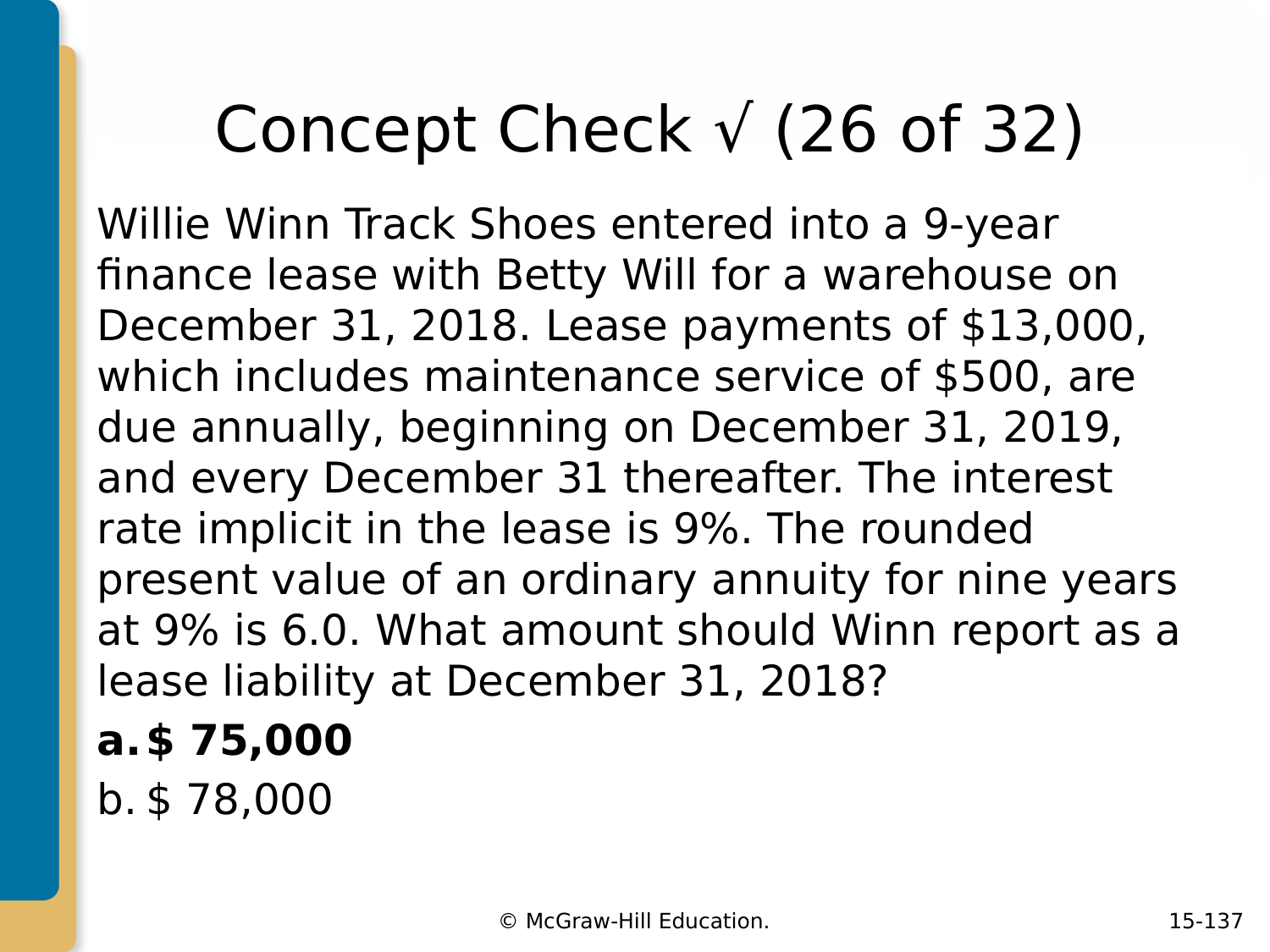

# Concept Check √ (26 of 32)
Willie Winn Track Shoes entered into a 9-year finance lease with Betty Will for a warehouse on December 31, 2018. Lease payments of $13,000, which includes maintenance service of $500, are due annually, beginning on December 31, 2019, and every December 31 thereafter. The interest rate implicit in the lease is 9%. The rounded present value of an ordinary annuity for nine years at 9% is 6.0. What amount should Winn report as a lease liability at December 31, 2018?
$ 75,000
$ 78,000